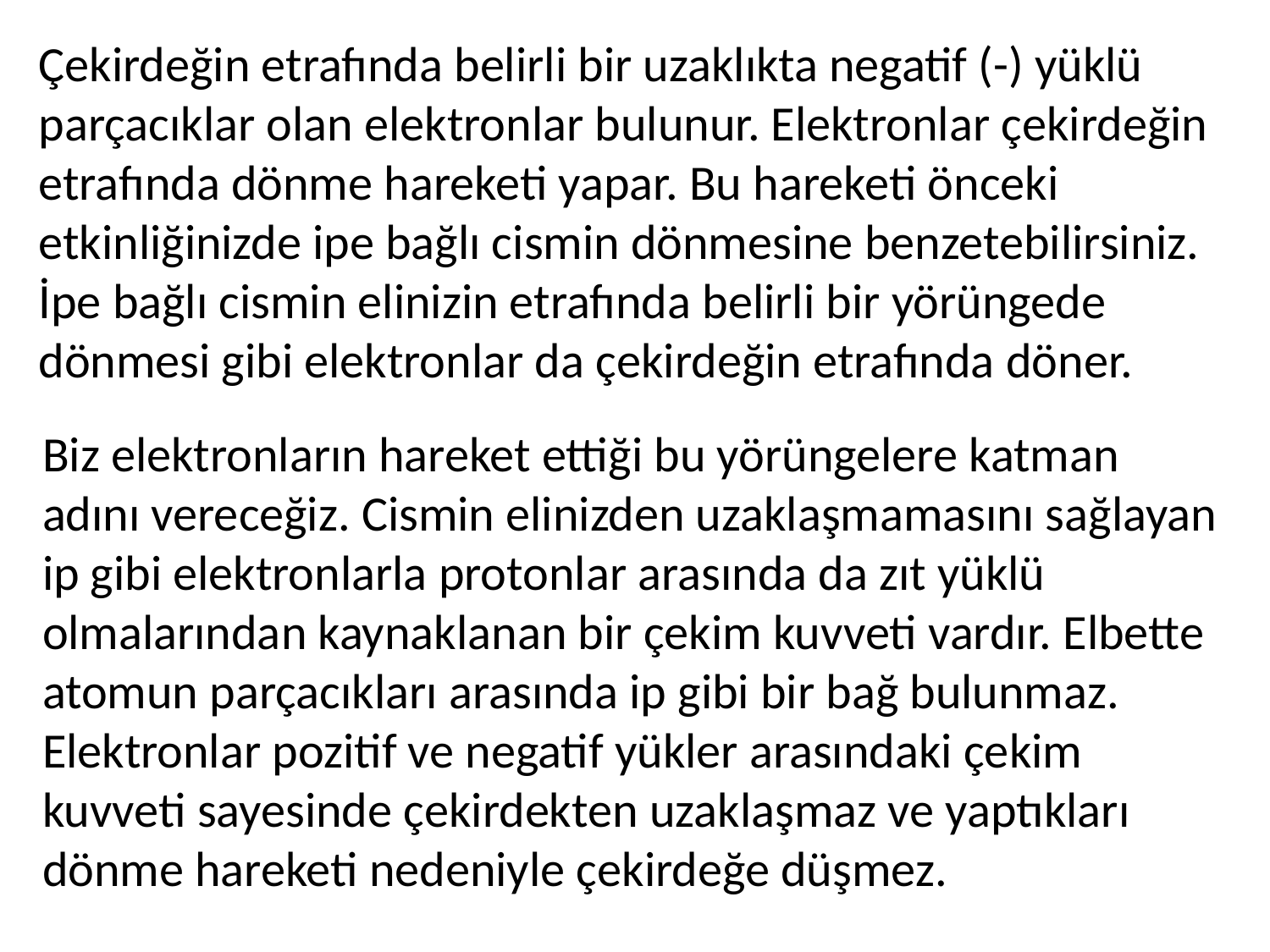

Çekirdeğin etrafında belirli bir uzaklıkta negatif (-) yüklü parçacıklar olan elektronlar bulunur. Elektronlar çekirdeğin etrafında dönme hareketi yapar. Bu hareketi önceki etkinliğinizde ipe bağlı cismin dönmesine benzetebilirsiniz. İpe bağlı cismin elinizin etrafında belirli bir yörüngede dönmesi gibi elektronlar da çekirdeğin etrafında döner.
Biz elektronların hareket ettiği bu yörüngelere katman adını vereceğiz. Cismin elinizden uzaklaşmamasını sağlayan ip gibi elektronlarla protonlar arasında da zıt yüklü olmalarından kaynaklanan bir çekim kuvveti vardır. Elbette atomun parçacıkları arasında ip gibi bir bağ bulunmaz. Elektronlar pozitif ve negatif yükler arasındaki çekim kuvveti sayesinde çekirdekten uzaklaşmaz ve yaptıkları dönme hareketi nedeniyle çekirdeğe düşmez.